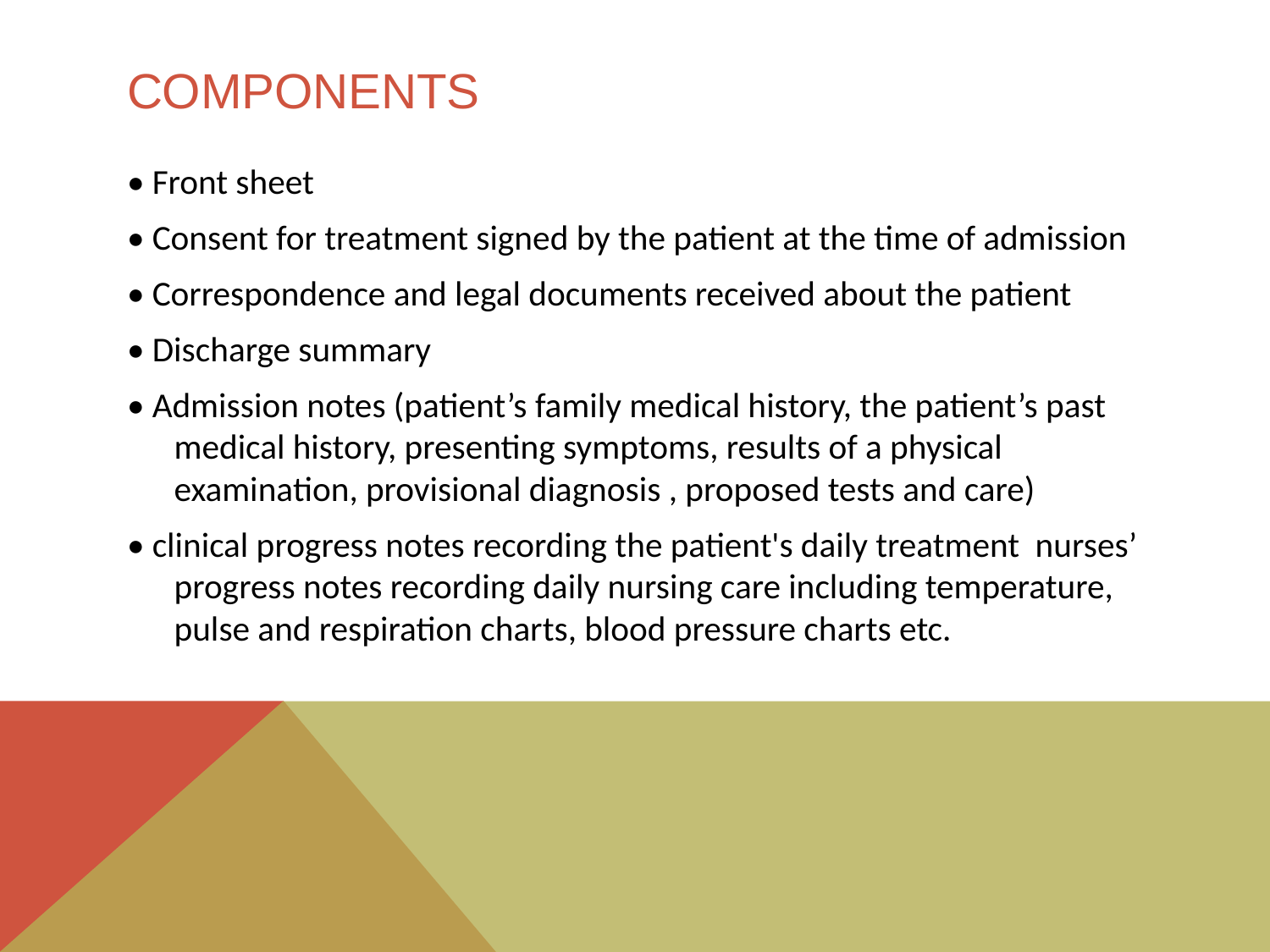

# components
• Front sheet
• Consent for treatment signed by the patient at the time of admission
• Correspondence and legal documents received about the patient
• Discharge summary
• Admission notes (patient’s family medical history, the patient’s past medical history, presenting symptoms, results of a physical examination, provisional diagnosis , proposed tests and care)
• clinical progress notes recording the patient's daily treatment  nurses’ progress notes recording daily nursing care including temperature, pulse and respiration charts, blood pressure charts etc.